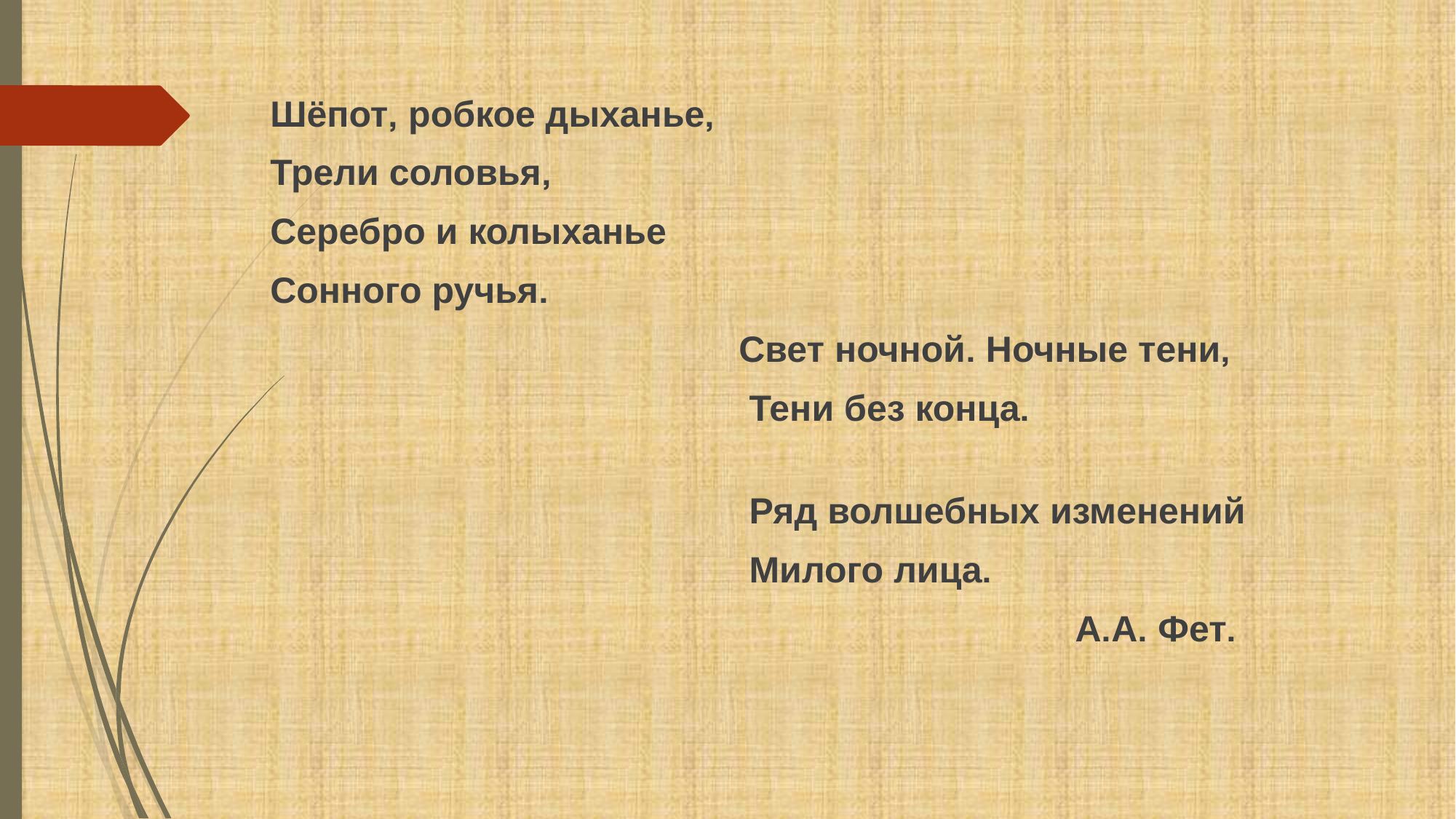

#
Шёпот, робкое дыханье,
Трели соловья,
Серебро и колыханье
Сонного ручья.
                                              Свет ночной. Ночные тени,
                                               Тени без конца.
                                               Ряд волшебных изменений
                                               Милого лица.
                                                                               А.А. Фет.